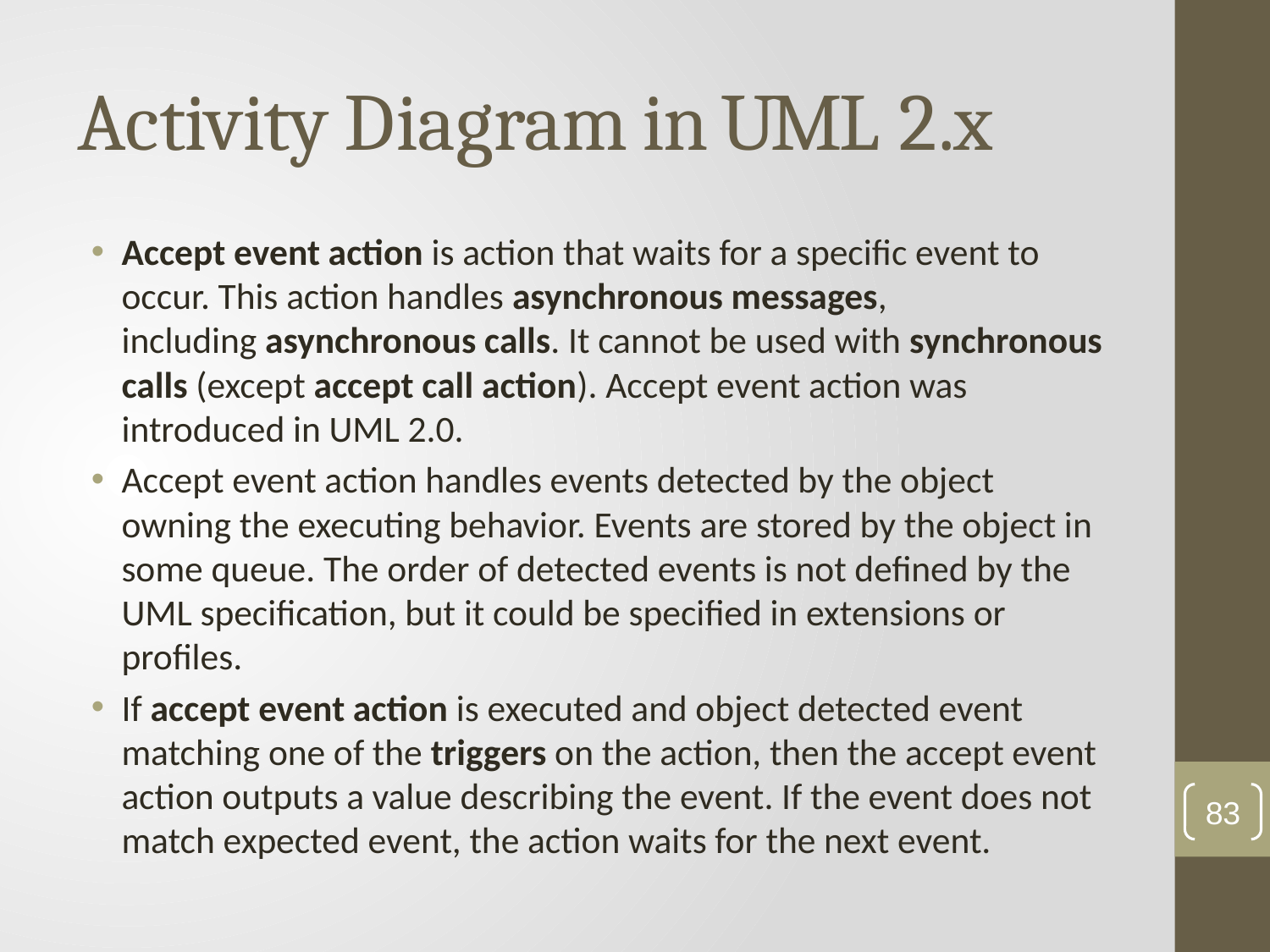

# Activity Diagram in UML 2.x
Accept event action is action that waits for a specific event to occur. This action handles asynchronous messages, including asynchronous calls. It cannot be used with synchronous calls (except accept call action). Accept event action was introduced in UML 2.0.
Accept event action handles events detected by the object owning the executing behavior. Events are stored by the object in some queue. The order of detected events is not defined by the UML specification, but it could be specified in extensions or profiles.
If accept event action is executed and object detected event matching one of the triggers on the action, then the accept event action outputs a value describing the event. If the event does not match expected event, the action waits for the next event.

83